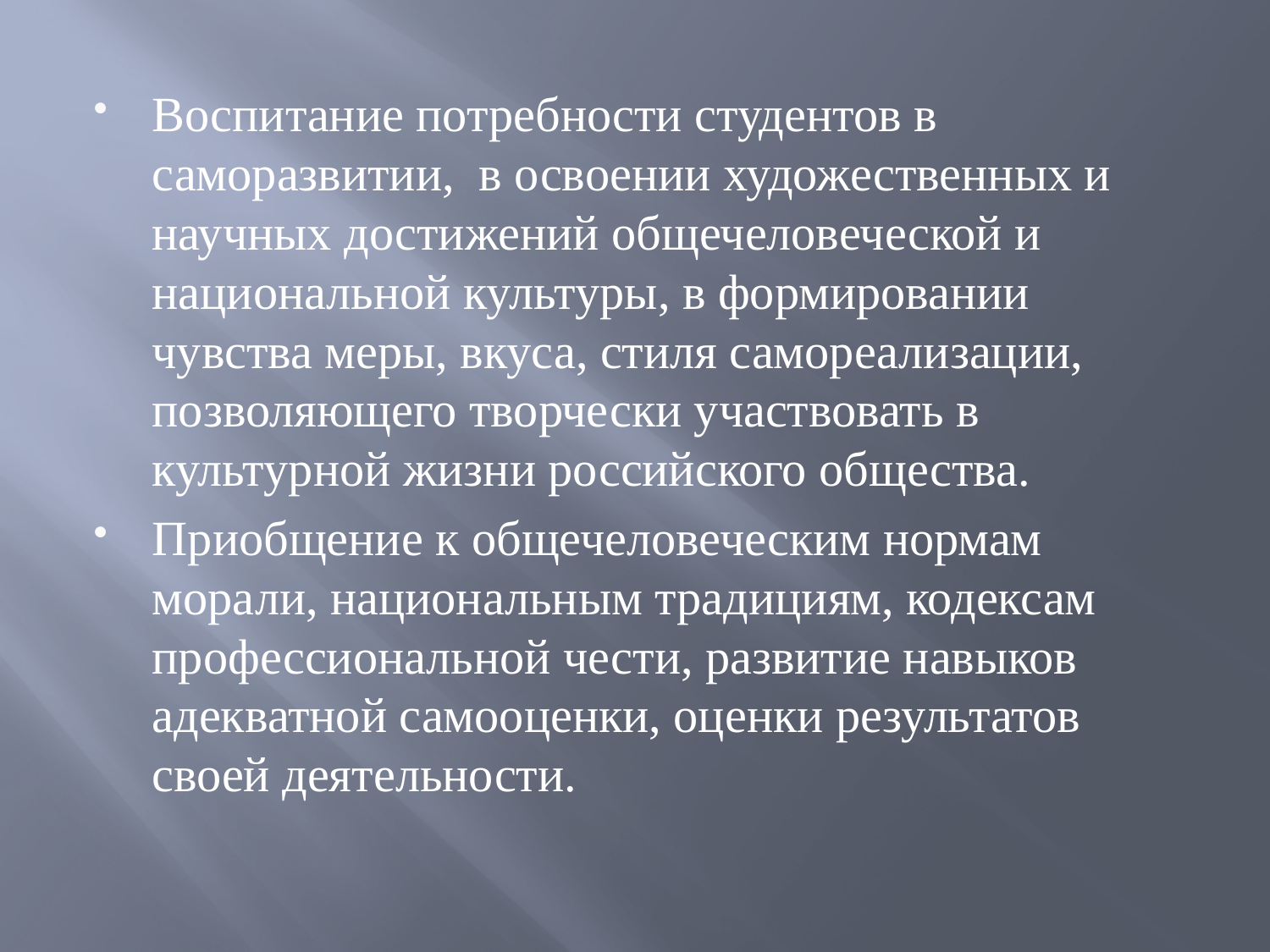

#
Воспитание потребности студентов в саморазвитии,  в освоении художественных и научных достижений общечеловеческой и национальной культуры, в формировании чувства меры, вкуса, стиля самореализации, позволяющего творчески участвовать в культурной жизни российского общества.
Приобщение к общечеловеческим нормам морали, национальным традициям, кодексам профессиональной чести, развитие навыков адекватной самооценки, оценки результатов своей деятельности.